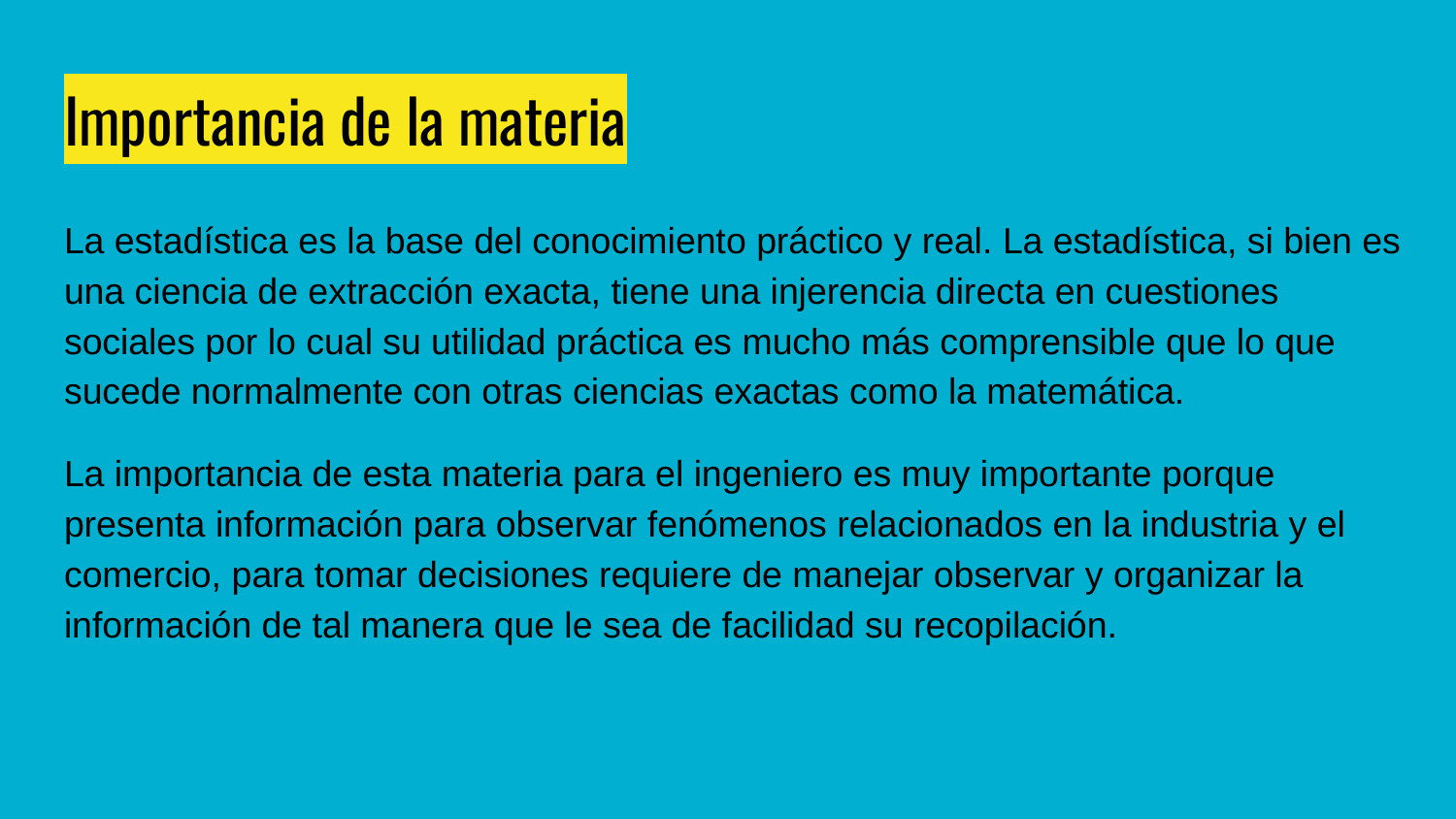

# Importancia de la materia
La estadística es la base del conocimiento práctico y real. La estadística, si bien es una ciencia de extracción exacta, tiene una injerencia directa en cuestiones sociales por lo cual su utilidad práctica es mucho más comprensible que lo que sucede normalmente con otras ciencias exactas como la matemática.
La importancia de esta materia para el ingeniero es muy importante porque presenta información para observar fenómenos relacionados en la industria y el comercio, para tomar decisiones requiere de manejar observar y organizar la información de tal manera que le sea de facilidad su recopilación.